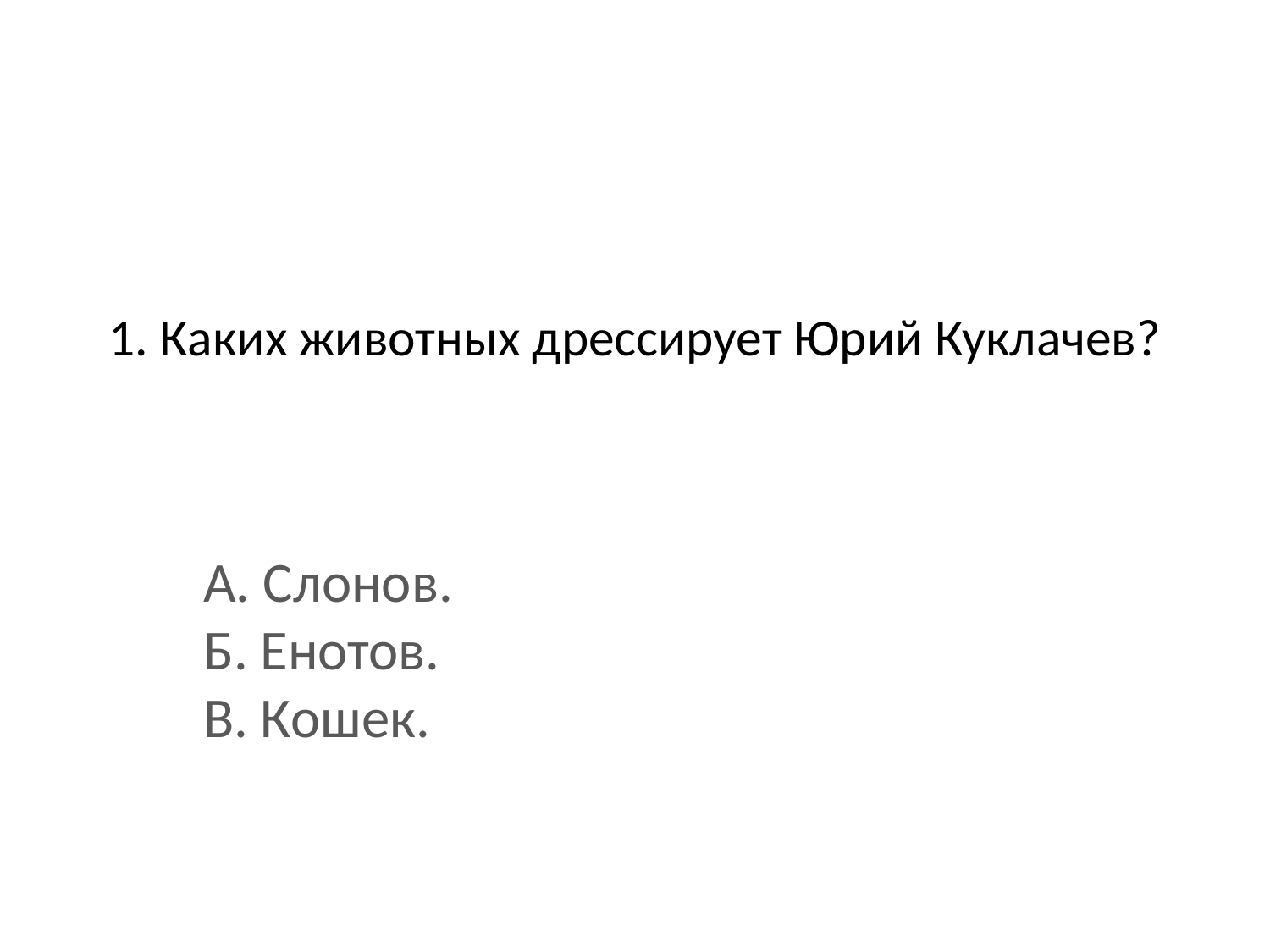

# 1. Каких животных дрессирует Юрий Куклачев?
А. Слонов.
Б. Енотов.
В. Кошек.